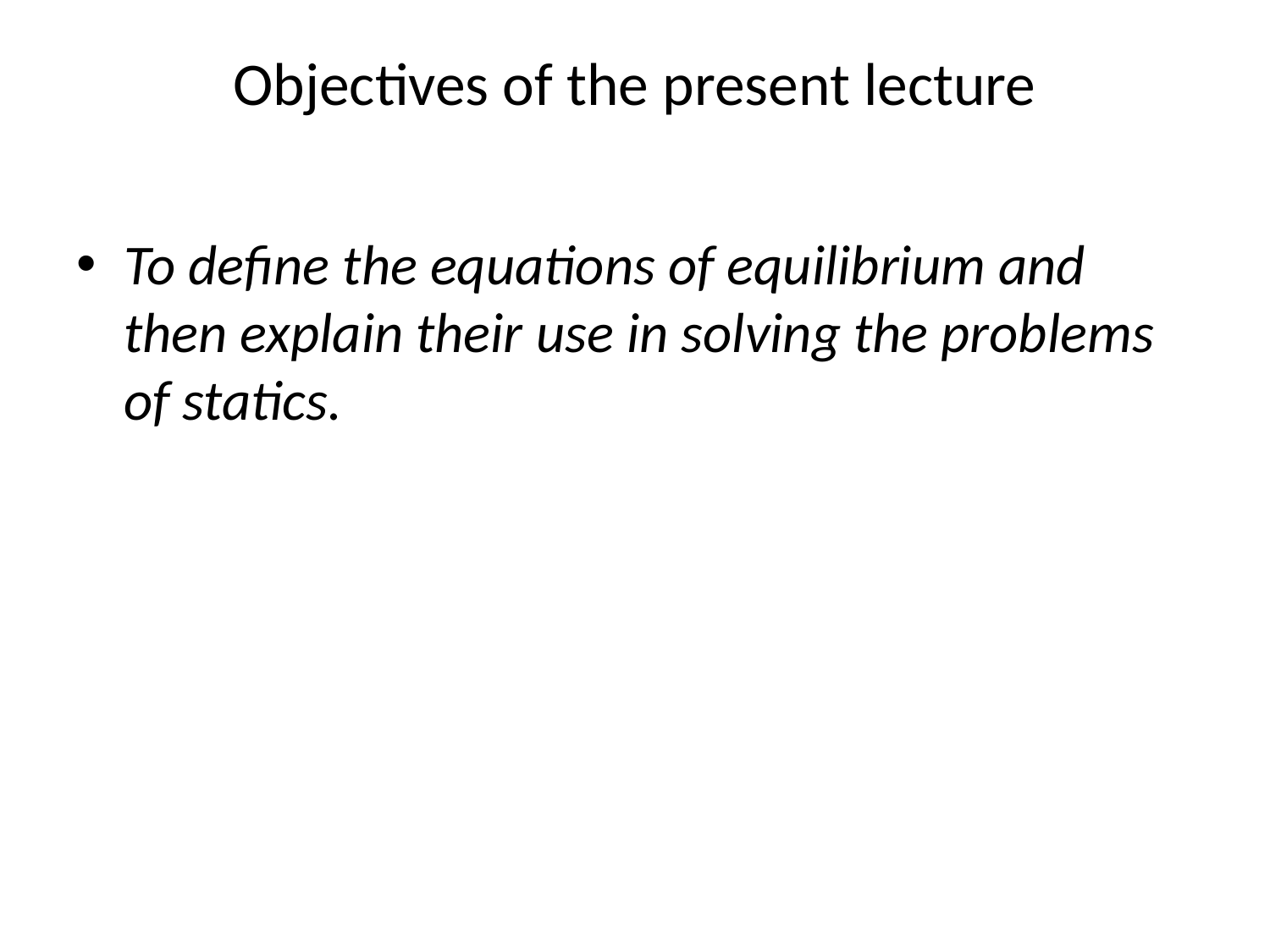

# Objectives of the present lecture
To define the equations of equilibrium and then explain their use in solving the problems of statics.